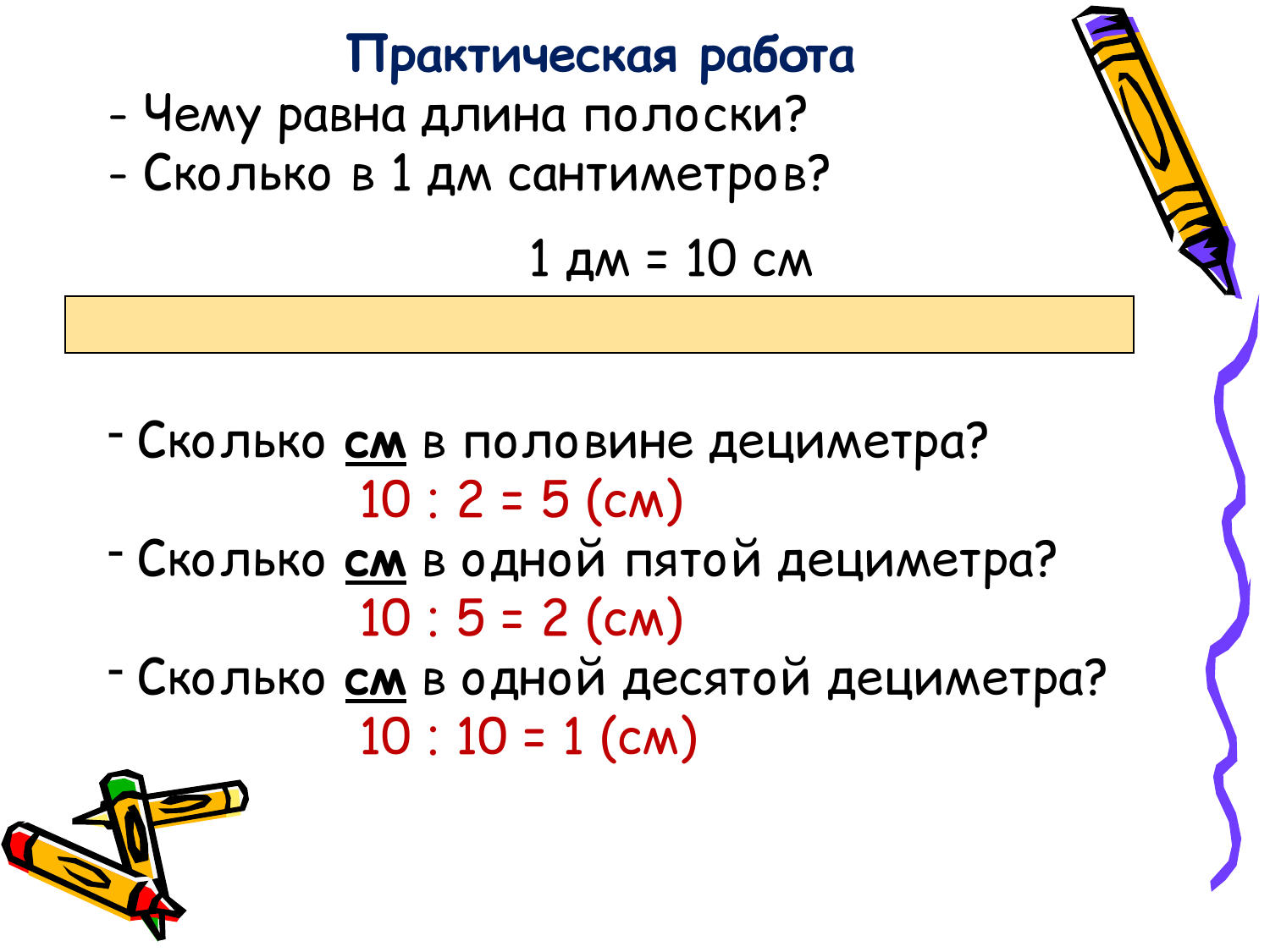

# Практическая работа - Чему равна длина полоски? - Сколько в 1 дм сантиметров?
1 дм
= 10 см
|  |
| --- |
Сколько см в половине дециметра?
                 10 : 2 = 5 (см)
Сколько см в одной пятой дециметра?
                 10 : 5 = 2 (см)
Сколько см в одной десятой дециметра?
                 10 : 10 = 1 (см)